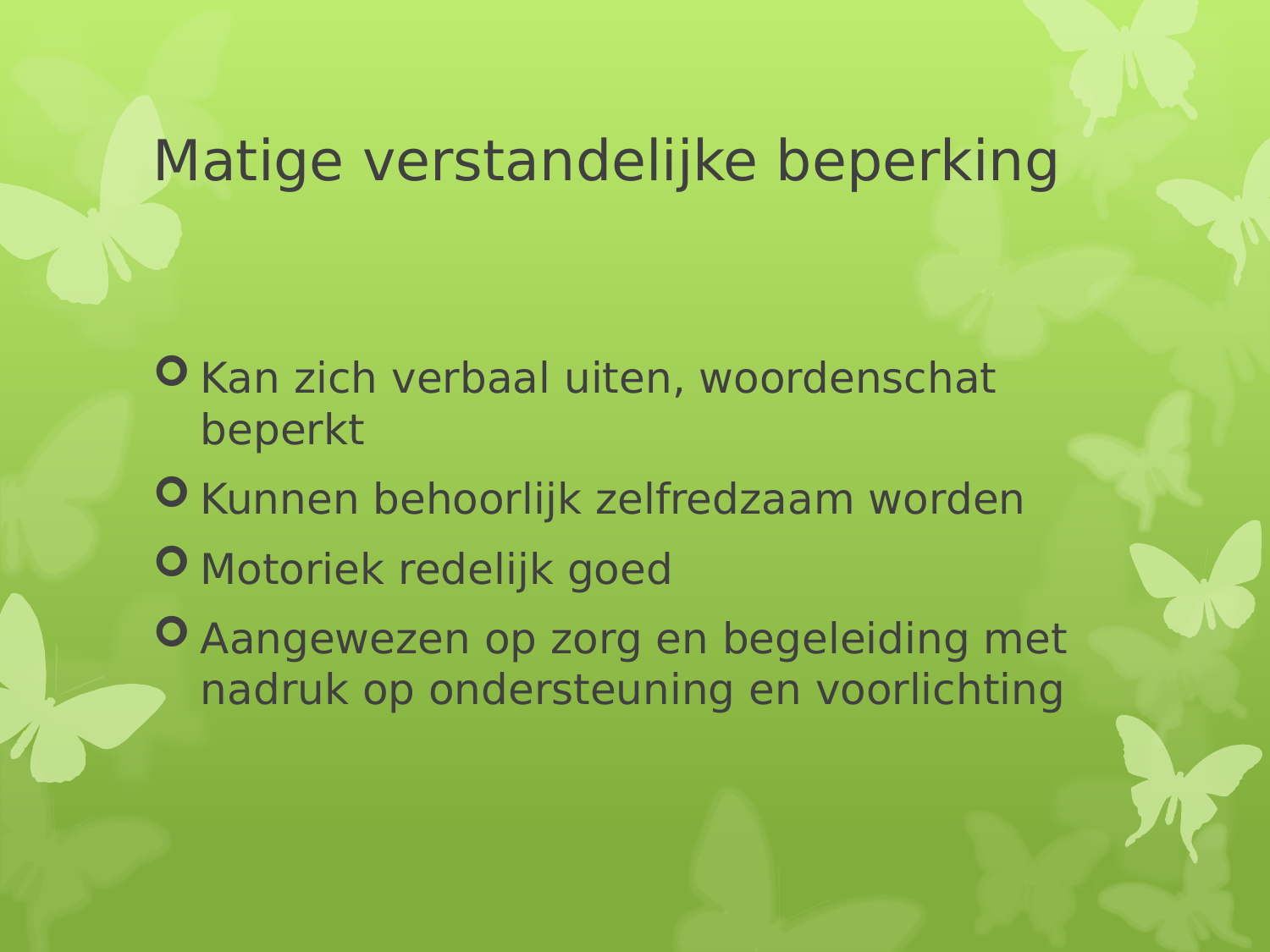

# Matige verstandelijke beperking
Kan zich verbaal uiten, woordenschat beperkt
Kunnen behoorlijk zelfredzaam worden
Motoriek redelijk goed
Aangewezen op zorg en begeleiding met nadruk op ondersteuning en voorlichting